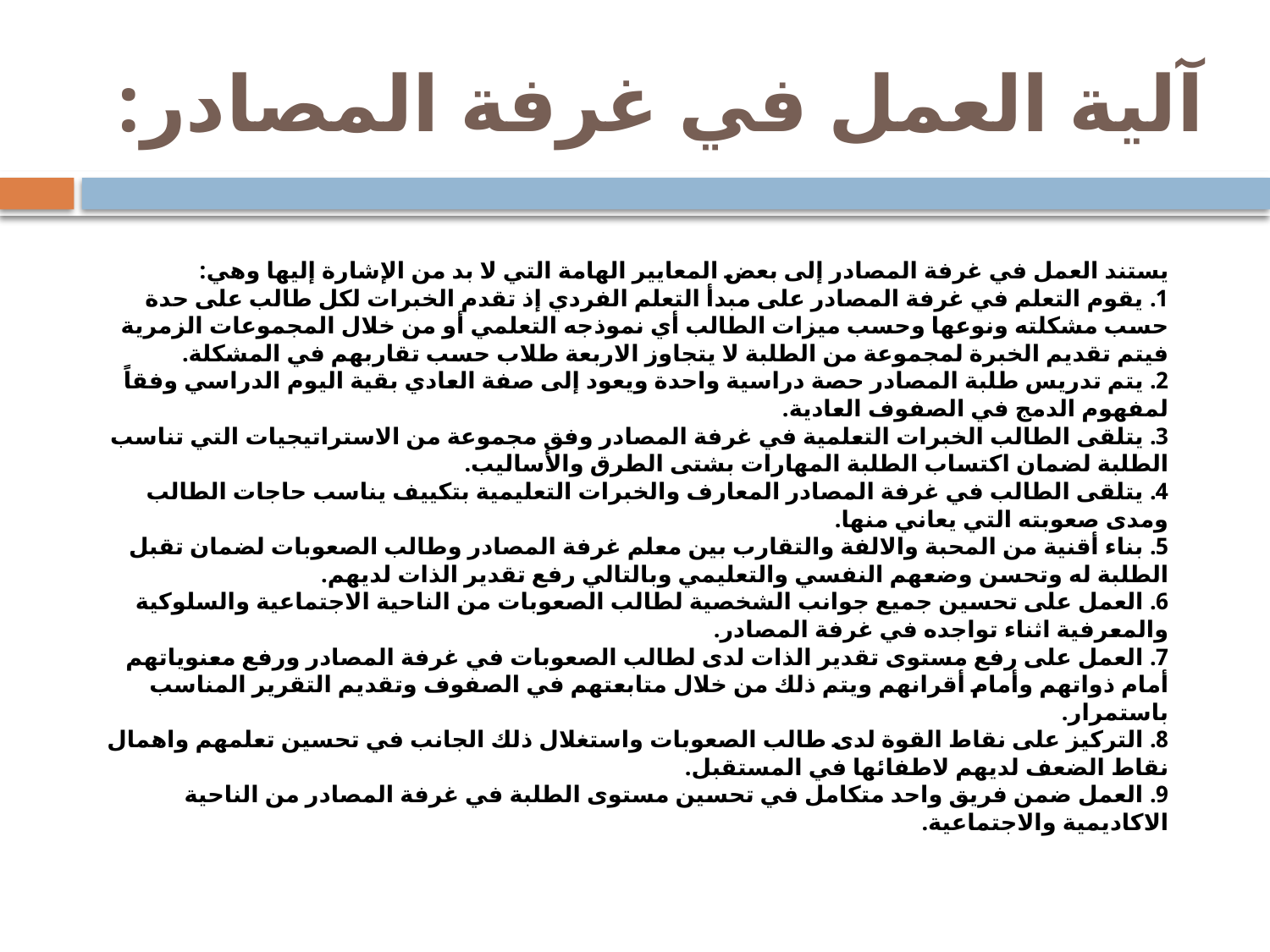

# آلية العمل في غرفة المصادر:
يستند العمل في غرفة المصادر إلى بعض المعايير الهامة التي لا بد من الإشارة إليها وهي:
1. يقوم التعلم في غرفة المصادر على مبدأ التعلم الفردي إذ تقدم الخبرات لكل طالب على حدة حسب مشكلته ونوعها وحسب ميزات الطالب أي نموذجه التعلمي أو من خلال المجموعات الزمرية فيتم تقديم الخبرة لمجموعة من الطلبة لا يتجاوز الاربعة طلاب حسب تقاربهم في المشكلة.
2. يتم تدريس طلبة المصادر حصة دراسية واحدة ويعود إلى صفة العادي بقية اليوم الدراسي وفقاً لمفهوم الدمج في الصفوف العادية.
3. يتلقى الطالب الخبرات التعلمية في غرفة المصادر وفق مجموعة من الاستراتيجيات التي تناسب الطلبة لضمان اكتساب الطلبة المهارات بشتى الطرق والأساليب.
4. يتلقى الطالب في غرفة المصادر المعارف والخبرات التعليمية بتكييف يناسب حاجات الطالب ومدى صعوبته التي يعاني منها.
5. بناء أقنية من المحبة والالفة والتقارب بين معلم غرفة المصادر وطالب الصعوبات لضمان تقبل الطلبة له وتحسن وضعهم النفسي والتعليمي وبالتالي رفع تقدير الذات لديهم.
6. العمل على تحسين جميع جوانب الشخصية لطالب الصعوبات من الناحية الاجتماعية والسلوكية والمعرفية اثناء تواجده في غرفة المصادر.
7. العمل على رفع مستوى تقدير الذات لدى لطالب الصعوبات في غرفة المصادر ورفع معنوياتهم أمام ذواتهم وأمام أقرانهم ويتم ذلك من خلال متابعتهم في الصفوف وتقديم التقرير المناسب باستمرار.
8. التركيز على نقاط القوة لدى طالب الصعوبات واستغلال ذلك الجانب في تحسين تعلمهم واهمال نقاط الضعف لديهم لاطفائها في المستقبل.
9. العمل ضمن فريق واحد متكامل في تحسين مستوى الطلبة في غرفة المصادر من الناحية الاكاديمية والاجتماعية.